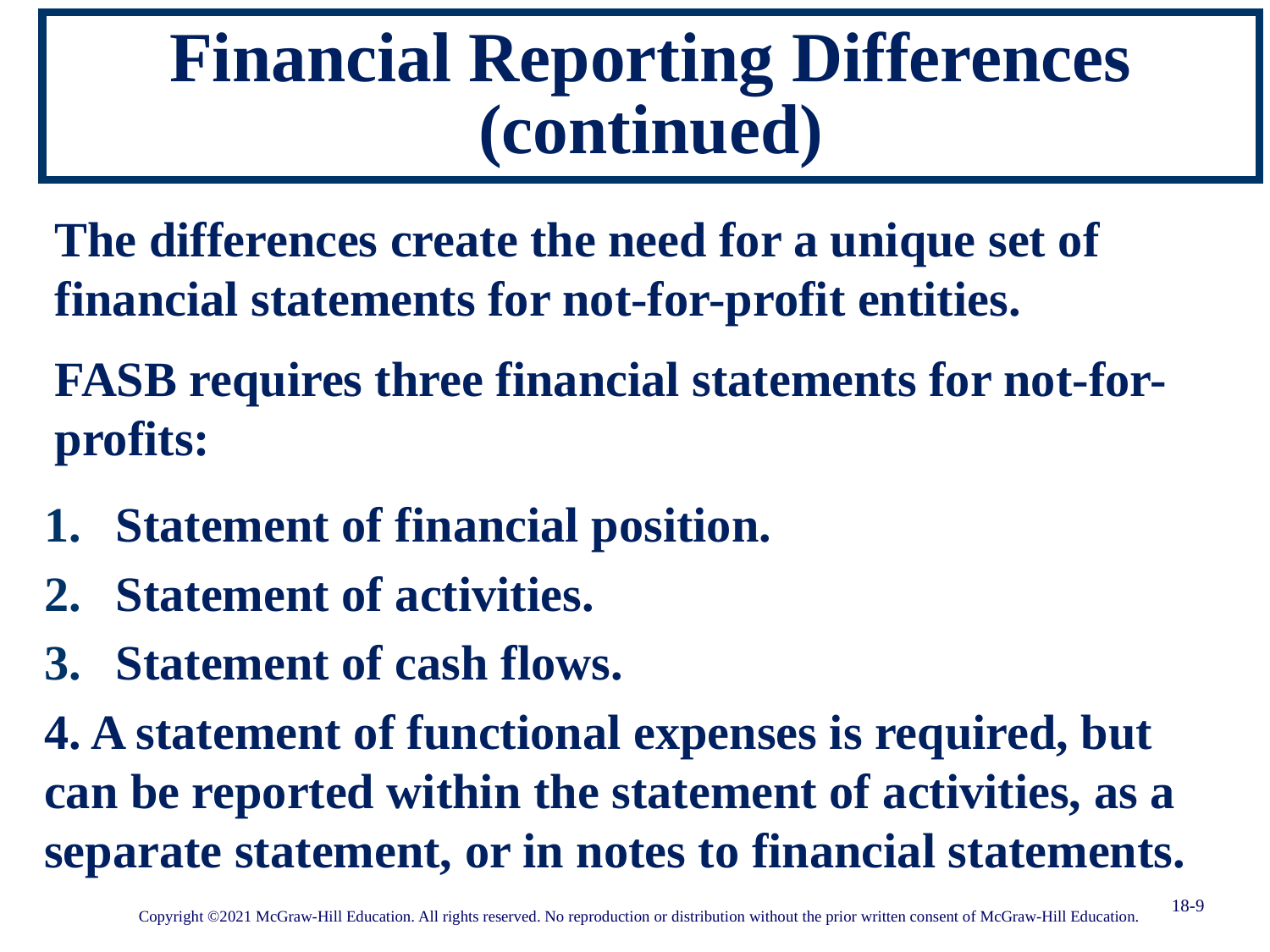

# Financial Reporting Differences (continued)
The differences create the need for a unique set of financial statements for not-for-profit entities.
FASB requires three financial statements for not-for-profits:
Statement of financial position.
Statement of activities.
Statement of cash flows.
4. A statement of functional expenses is required, but can be reported within the statement of activities, as a separate statement, or in notes to financial statements.
18-9
Copyright ©2021 McGraw-Hill Education. All rights reserved. No reproduction or distribution without the prior written consent of McGraw-Hill Education.